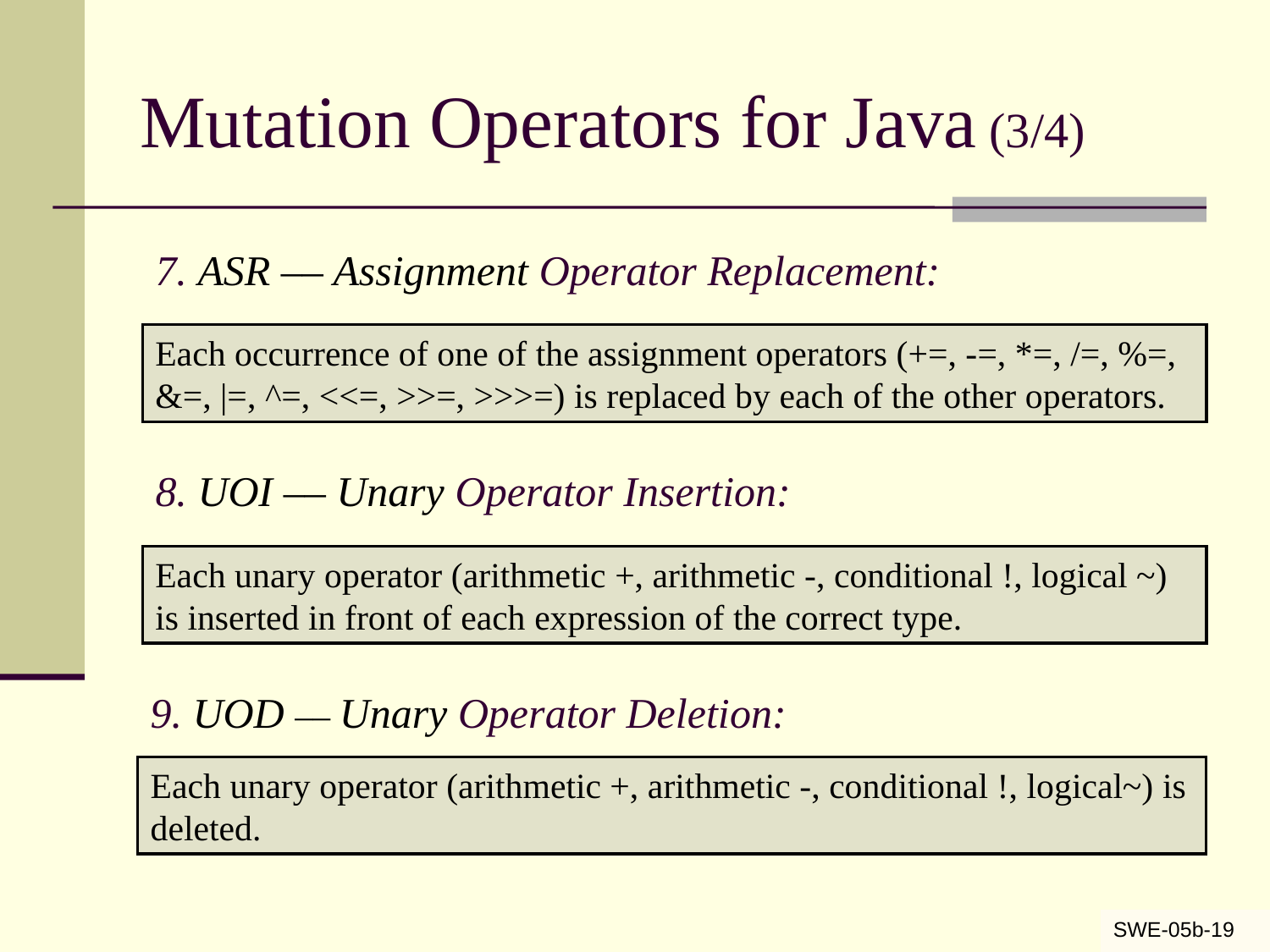

# Mutation Operators for Java (3/4)
7. ASR –– Assignment Operator Replacement:
Each occurrence of one of the assignment operators (+=, -=, *=, /=, %=, &=, |=, ^=, <<=, >>=, >>>=) is replaced by each of the other operators.
8. UOI –– Unary Operator Insertion:
Each unary operator (arithmetic +, arithmetic -, conditional !, logical ~) is inserted in front of each expression of the correct type.
9. UOD –– Unary Operator Deletion:
Each unary operator (arithmetic +, arithmetic -, conditional !, logical~) is deleted.